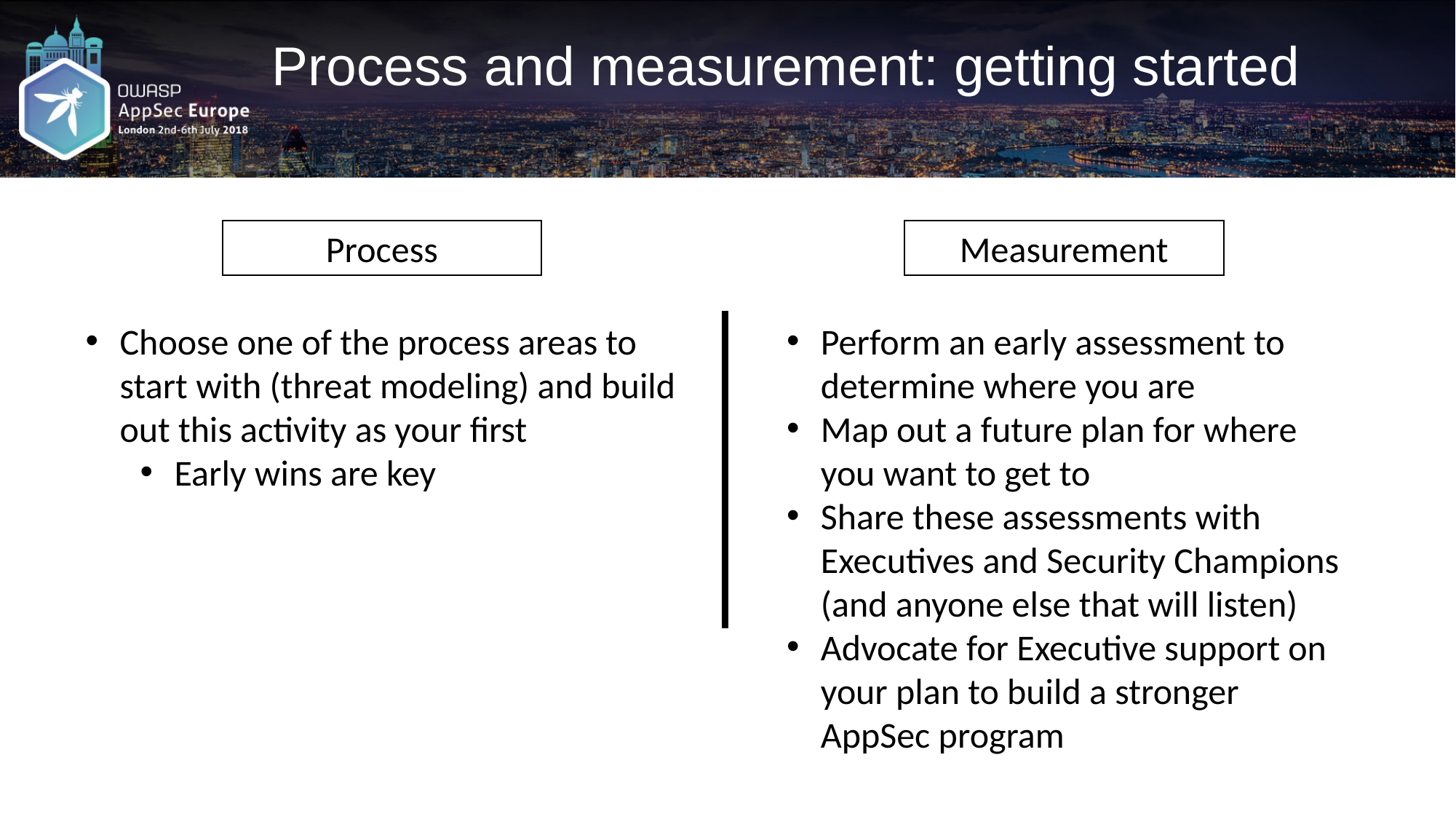

Process and measurement: getting started
Process
Measurement
Choose one of the process areas to start with (threat modeling) and build out this activity as your first
Early wins are key

Perform an early assessment to determine where you are
Map out a future plan for where you want to get to
Share these assessments with Executives and Security Champions (and anyone else that will listen)
Advocate for Executive support on your plan to build a stronger AppSec program